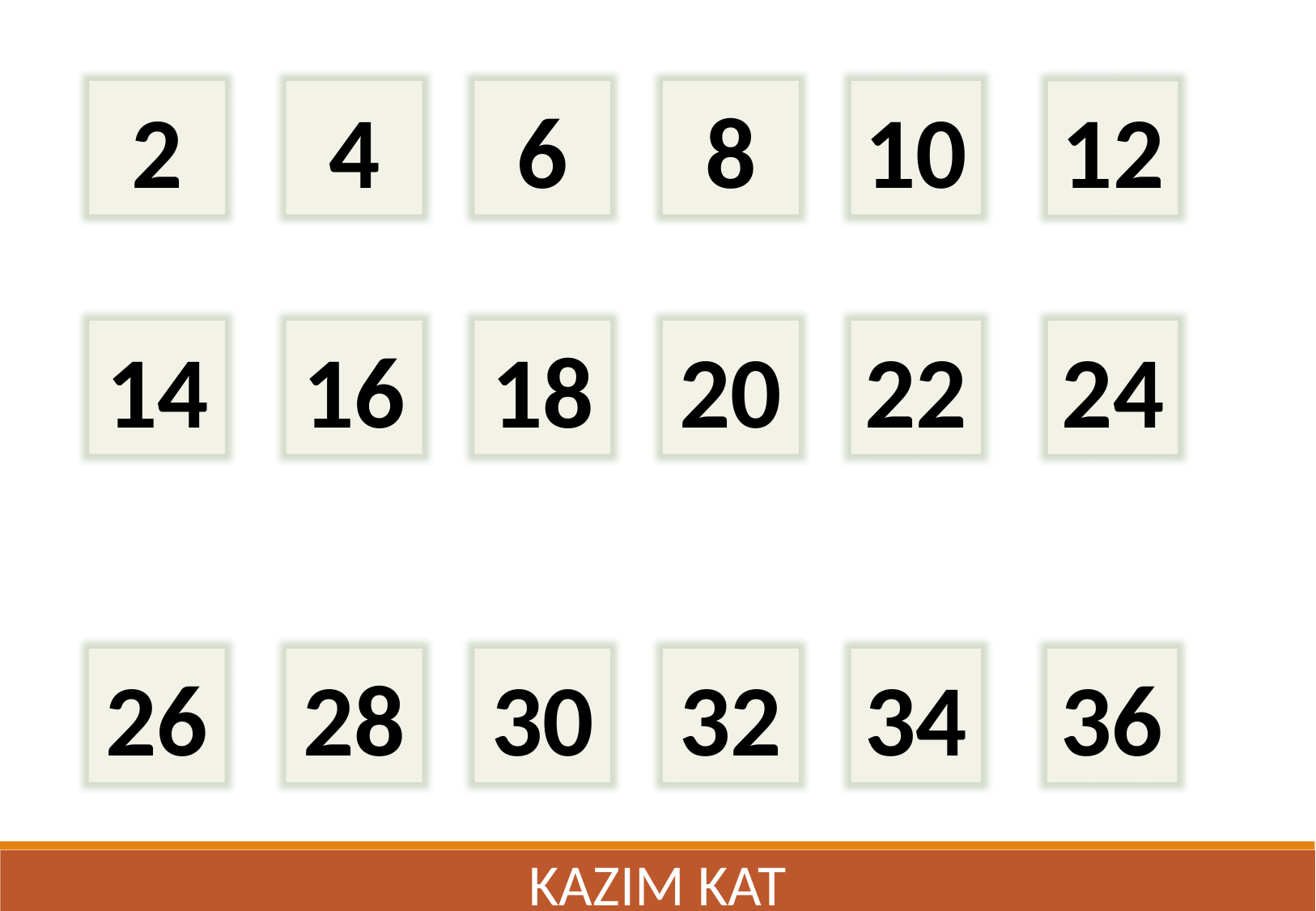

10
8
6
4
2
12
18
14
16
20
22
24
34
36
26
28
30
32
KAZIM KAT